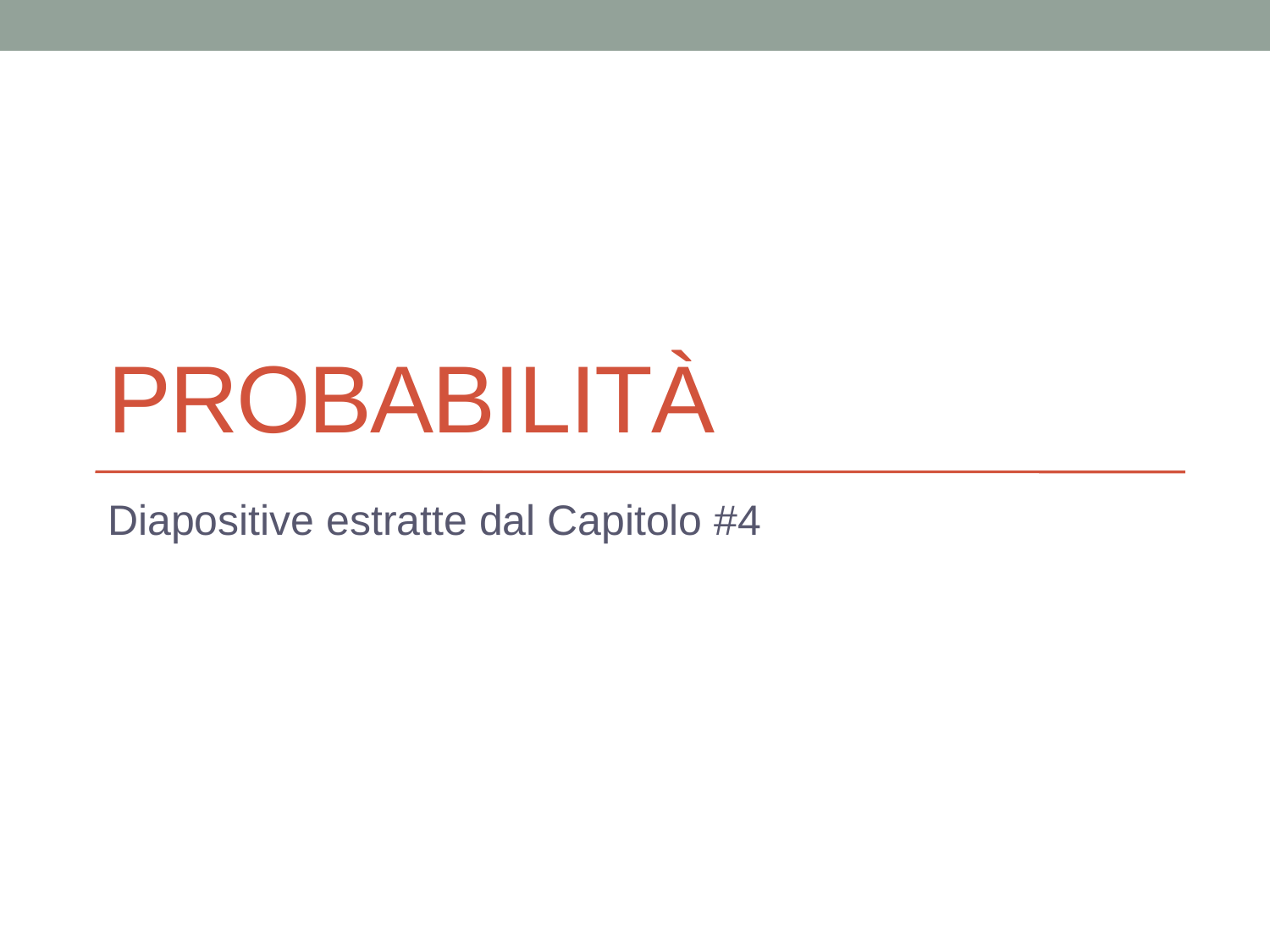

# ProBAbilità
Diapositive estratte dal Capitolo #4